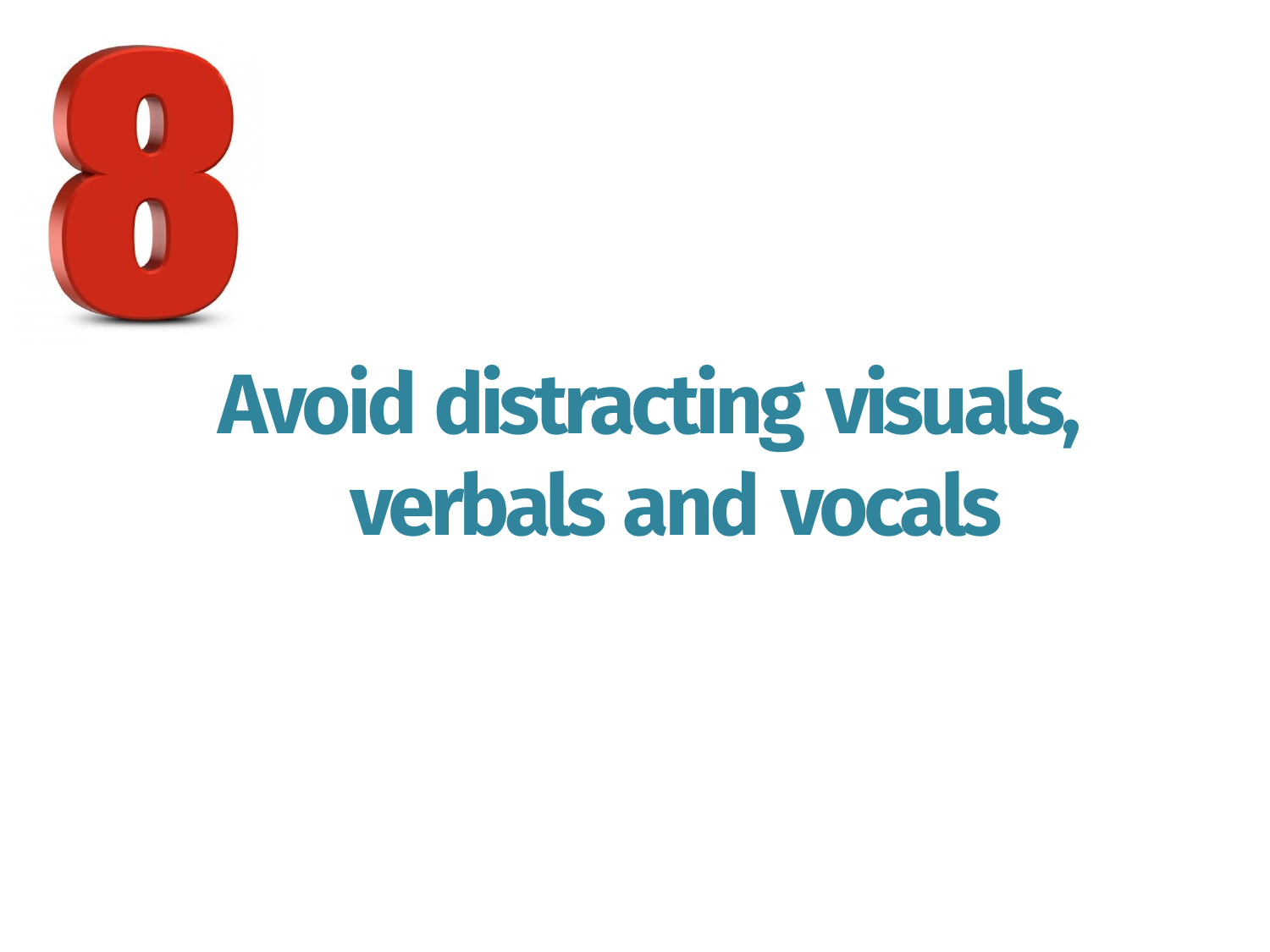

# Avoid distracting visuals,  verbals and vocals